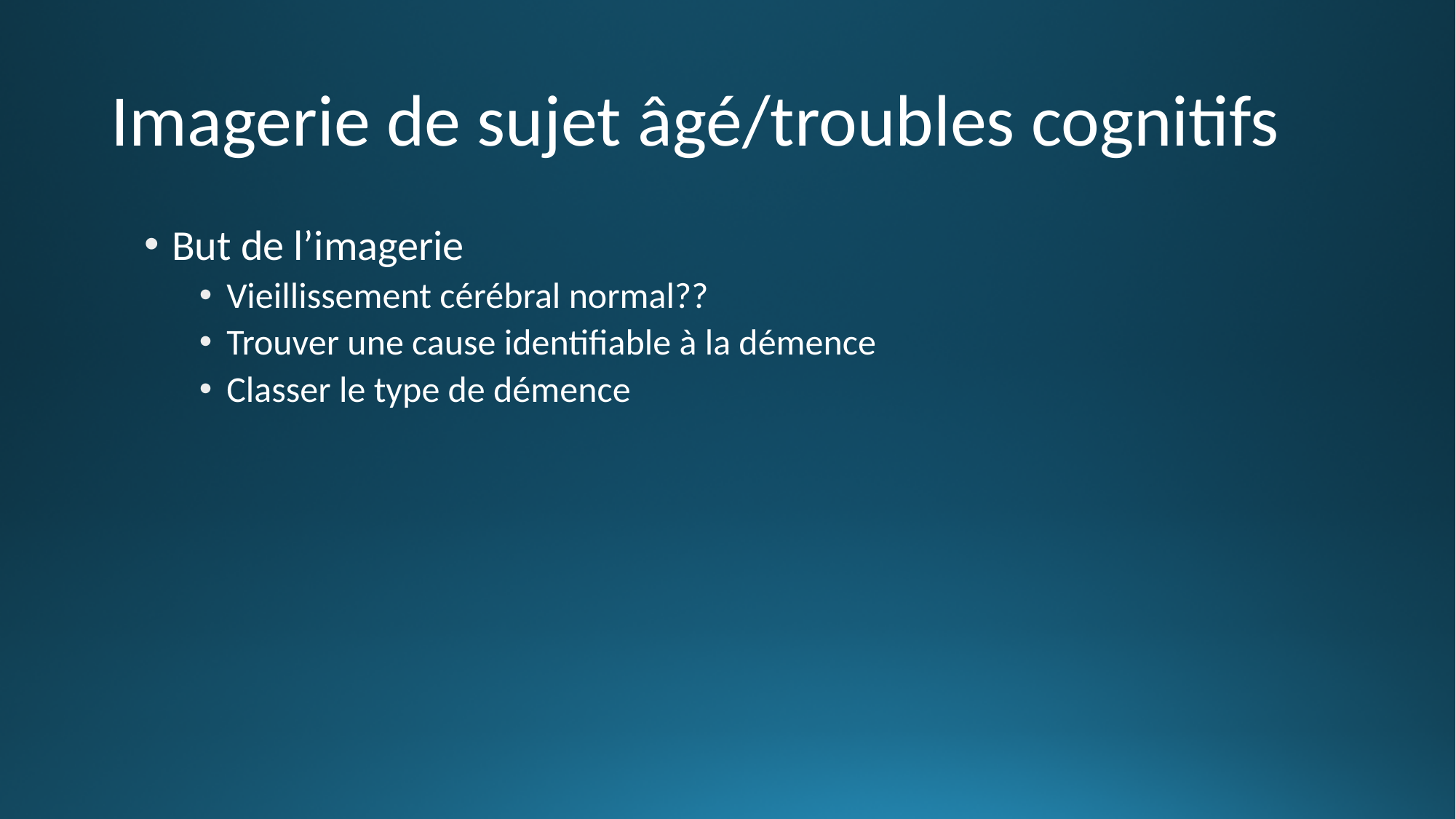

# Imagerie de sujet âgé/troubles cognitifs
But de l’imagerie
Vieillissement cérébral normal??
Trouver une cause identifiable à la démence
Classer le type de démence